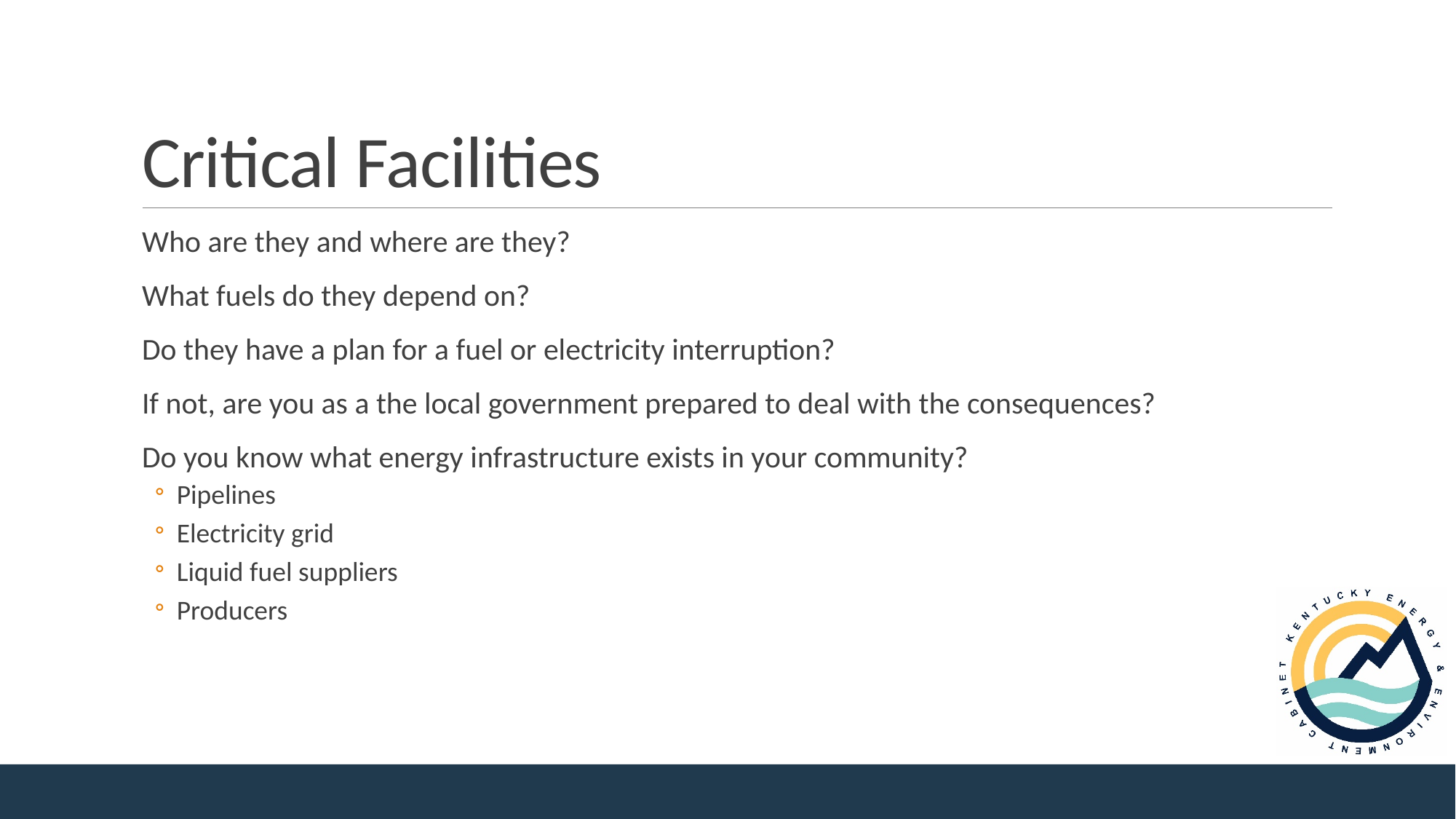

# Critical Facilities
Who are they and where are they?
What fuels do they depend on?
Do they have a plan for a fuel or electricity interruption?
If not, are you as a the local government prepared to deal with the consequences?
Do you know what energy infrastructure exists in your community?
Pipelines
Electricity grid
Liquid fuel suppliers
Producers